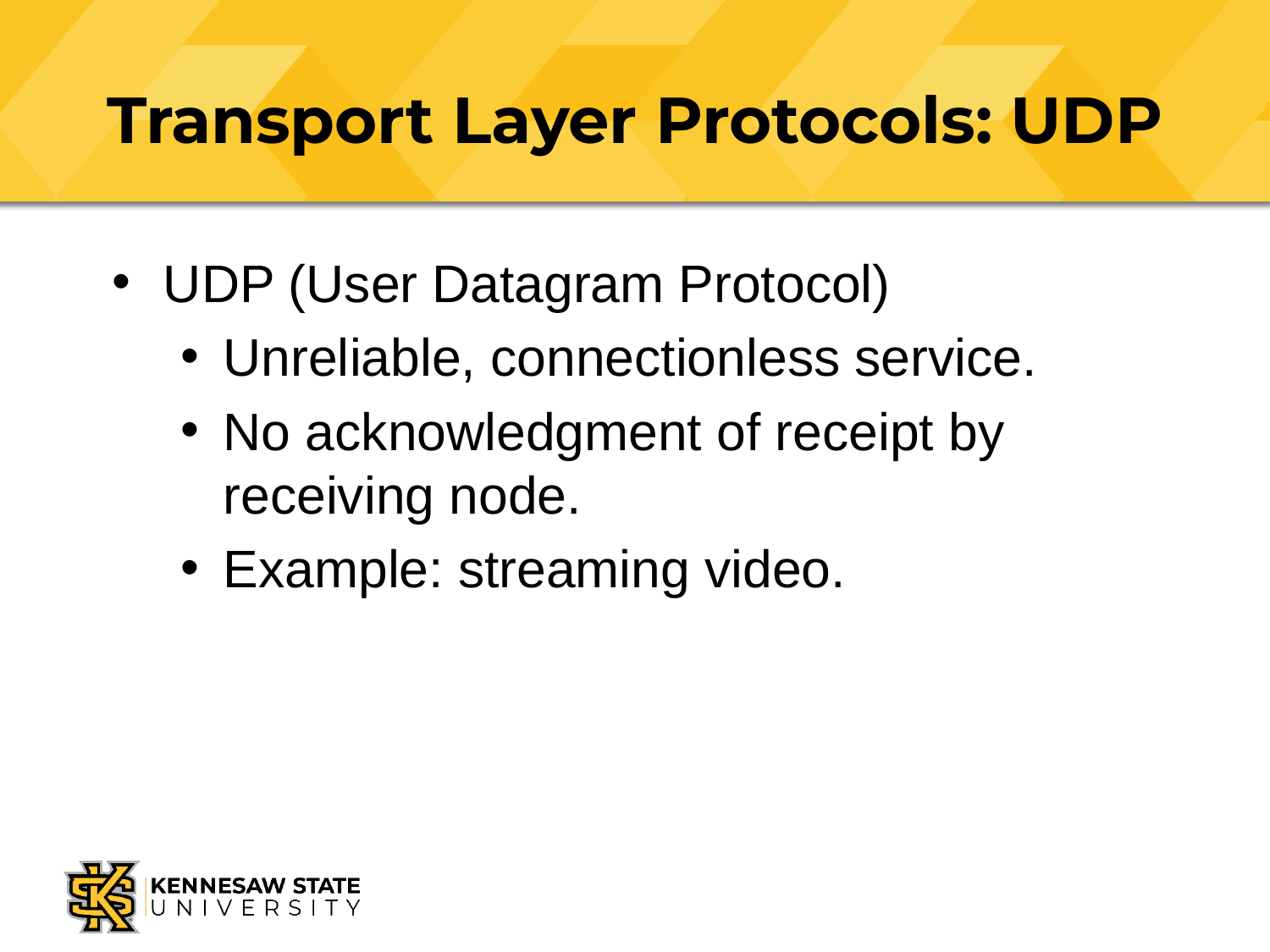

# Transport Layer Protocols: UDP
UDP (User Datagram Protocol)
Unreliable, connectionless service.
No acknowledgment of receipt by receiving node.
Example: streaming video.